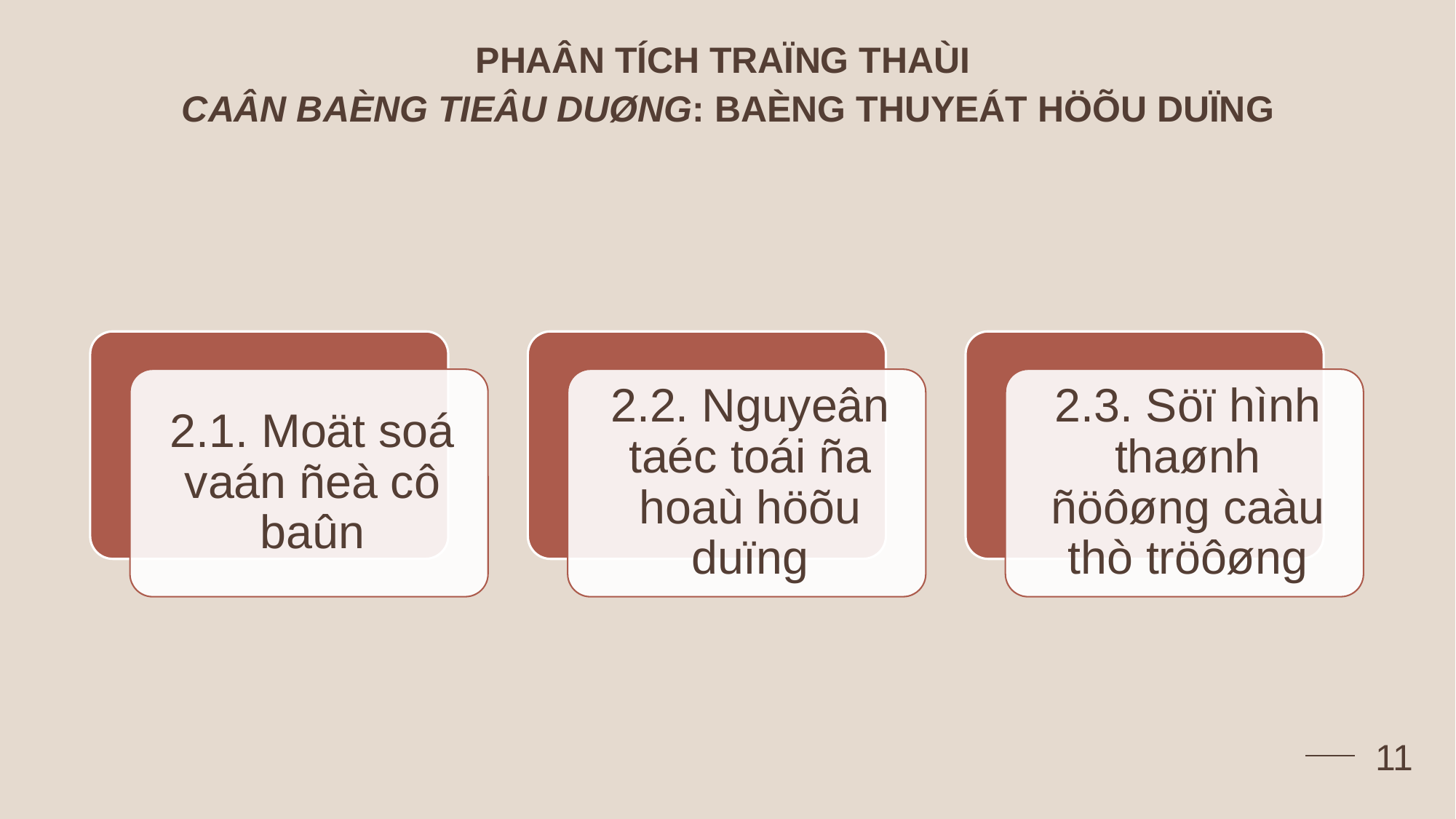

PHAÂN TÍCH TRAÏNG THAÙI
CAÂN BAÈNG TIEÂU DUØNG: Baèng thuyeát höõu duïng

2.1. Moät soá vaán ñeà cô baûn
2.2. Nguyeân taéc toái ña hoaù höõu duïng
2.3. Söï hình thaønh ñöôøng caàu thò tröôøng
11